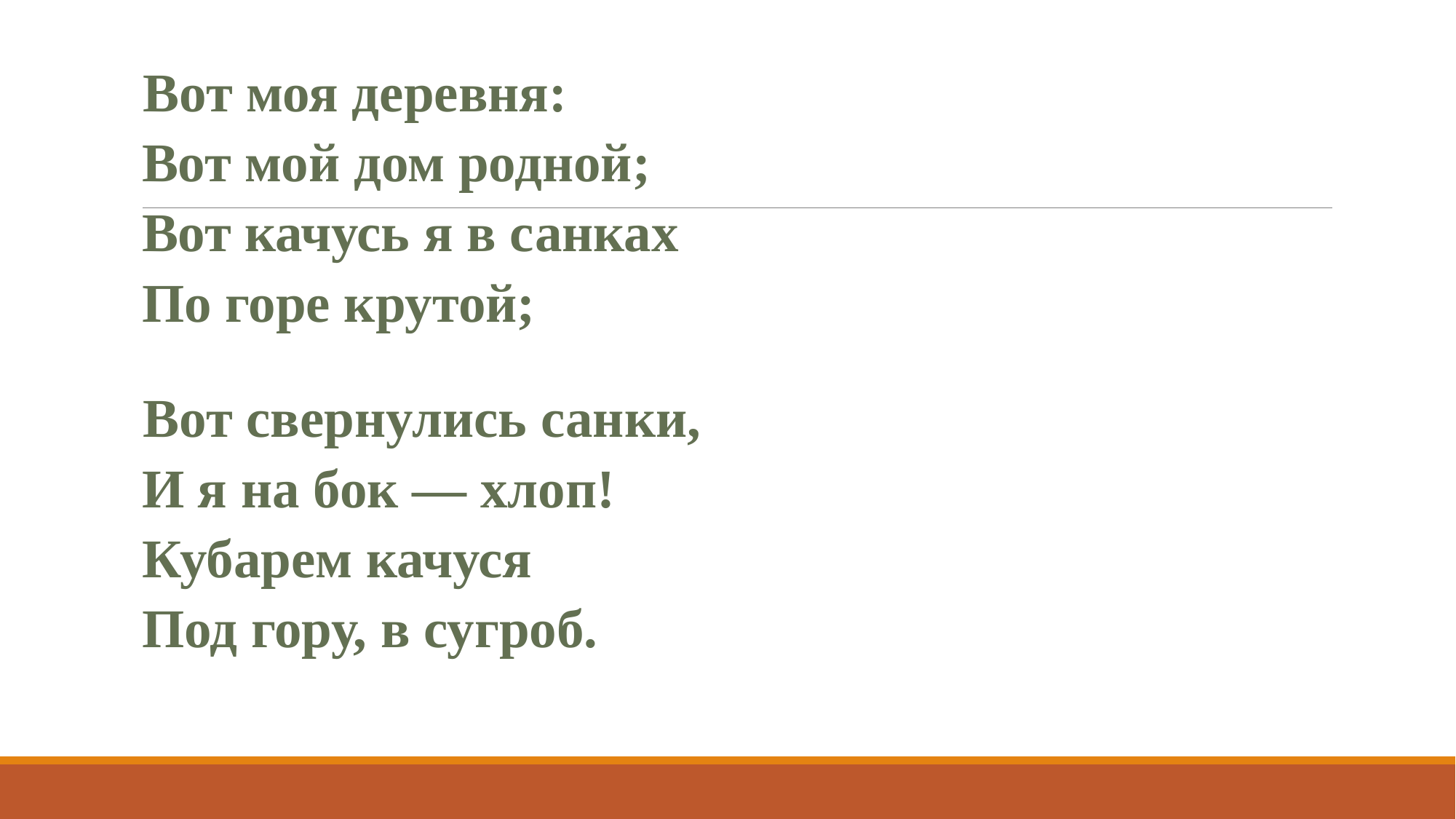

#
Вот моя деревня:
Вот мой дом родной;
Вот качусь я в санках
По горе крутой;
Вот свернулись санки,
И я на бок — хлоп!
Кубарем качуся
Под гору, в сугроб.